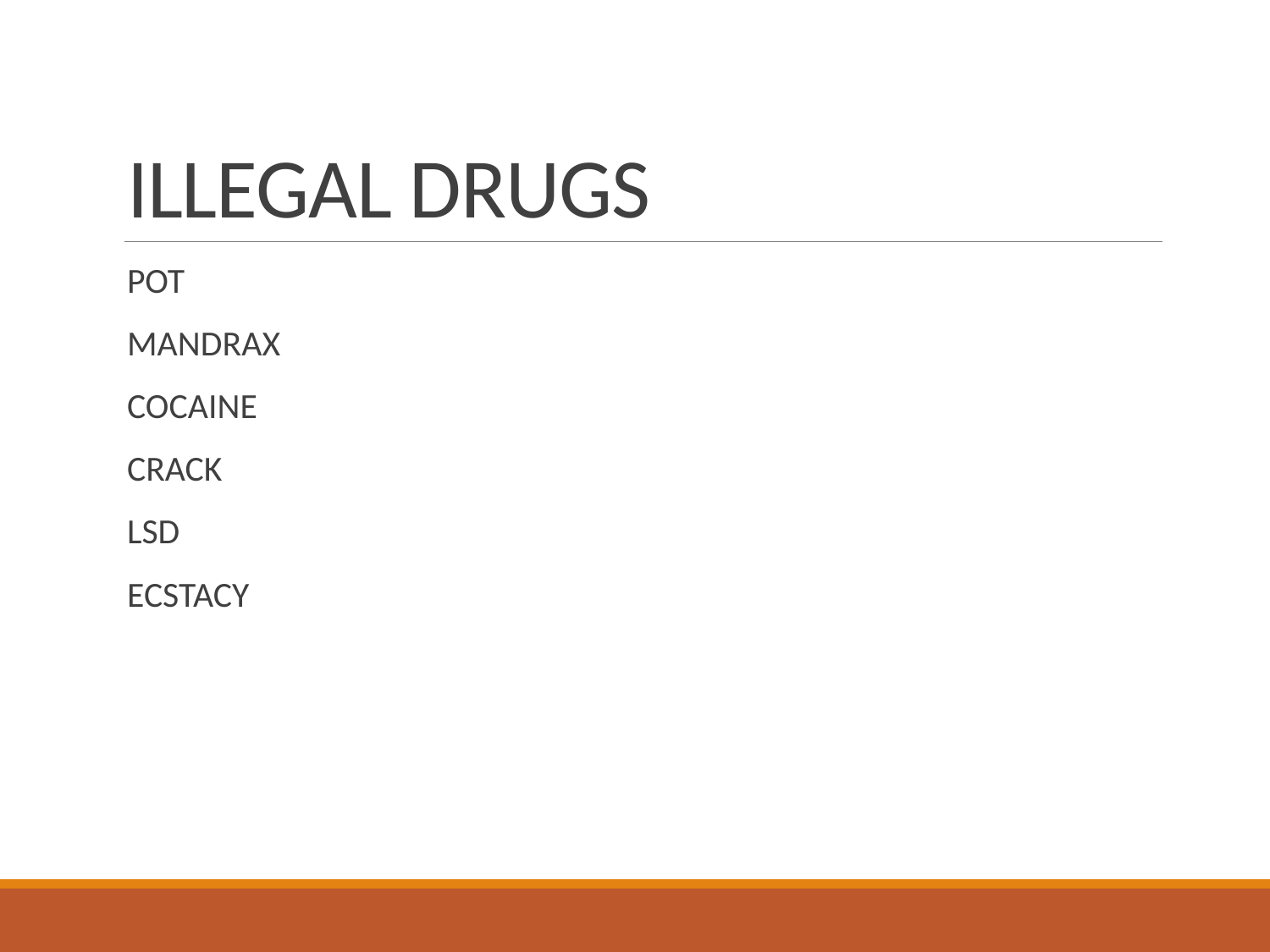

# ILLEGAL DRUGS
POT
MANDRAX
COCAINE
CRACK
LSD
ECSTACY